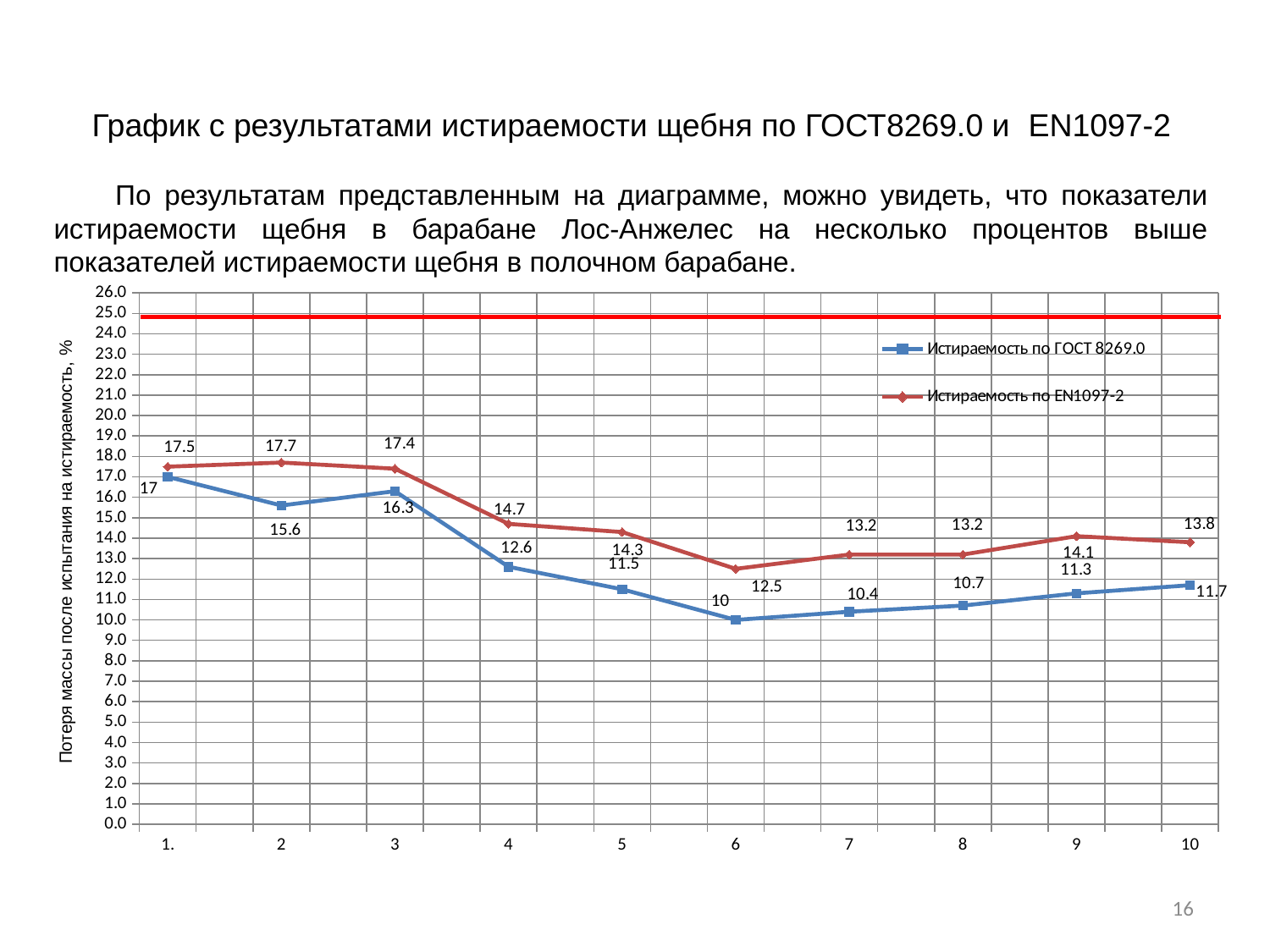

График с результатами истираемости щебня по ГОСТ8269.0 и  EN1097-2

По результатам представленным на диаграмме, можно увидеть, что показатели истираемости щебня в барабане Лос-Анжелес на несколько процентов выше показателей истираемости щебня в полочном барабане.

### Chart

| Category | Истираемость по ГОСТ 8269.0 | Истираемость по EN1097-2 |
|---|---|---|
| 1. | 17.0 | 17.5 |
|  | None | None |
| 2 | 15.6 | 17.7 |
|  | None | None |
| 3 | 16.3 | 17.4 |
|  | None | None |
| 4 | 12.6 | 14.7 |
|  | None | None |
| 5 | 11.5 | 14.3 |
|  | None | None |
| 6 | 10.0 | 12.5 |
|  | None | None |
| 7 | 10.4 | 13.2 |
|  | None | None |
| 8 | 10.7 | 13.2 |
|  | None | None |
| 9 | 11.3 | 14.1 |
|  | None | None |
| 10 | 11.7 | 13.8 |
16